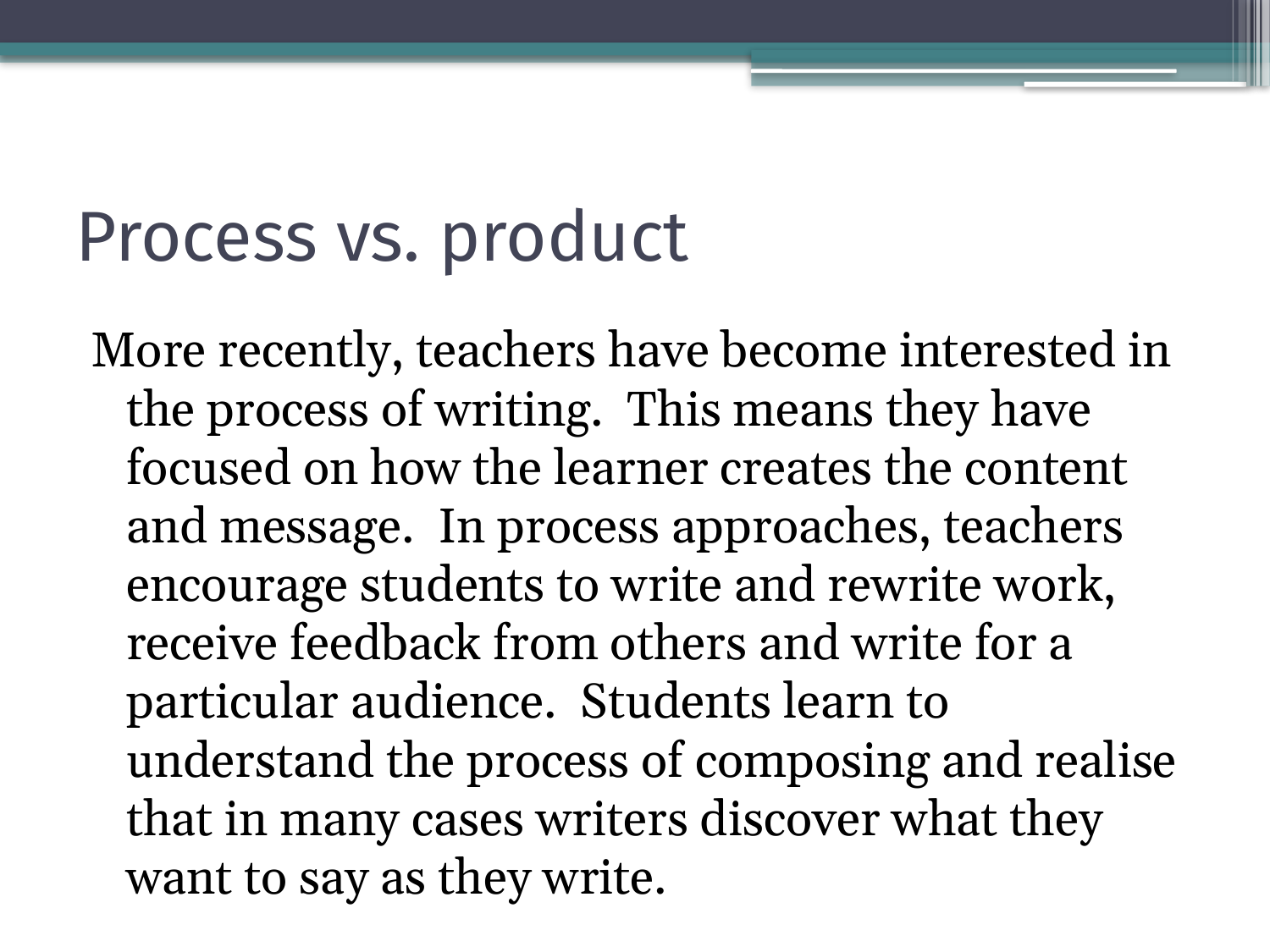

# Process vs. product
More recently, teachers have become interested in the process of writing.  This means they have focused on how the learner creates the content and message.  In process approaches, teachers encourage students to write and rewrite work, receive feedback from others and write for a particular audience.  Students learn to understand the process of composing and realise that in many cases writers discover what they want to say as they write.